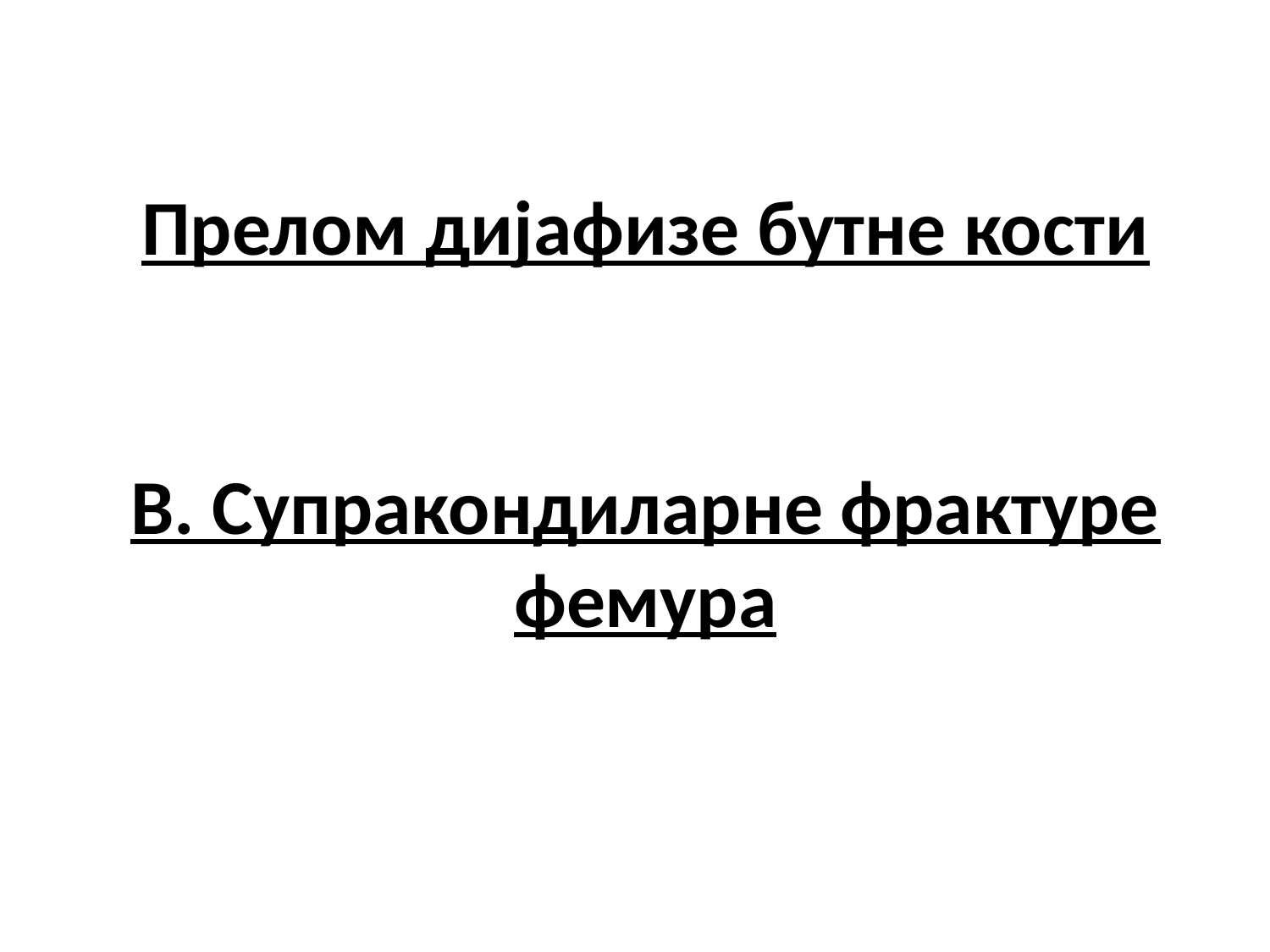

# Прелом дијафизе бутне кости В. Супракондиларне фрактуре фемура